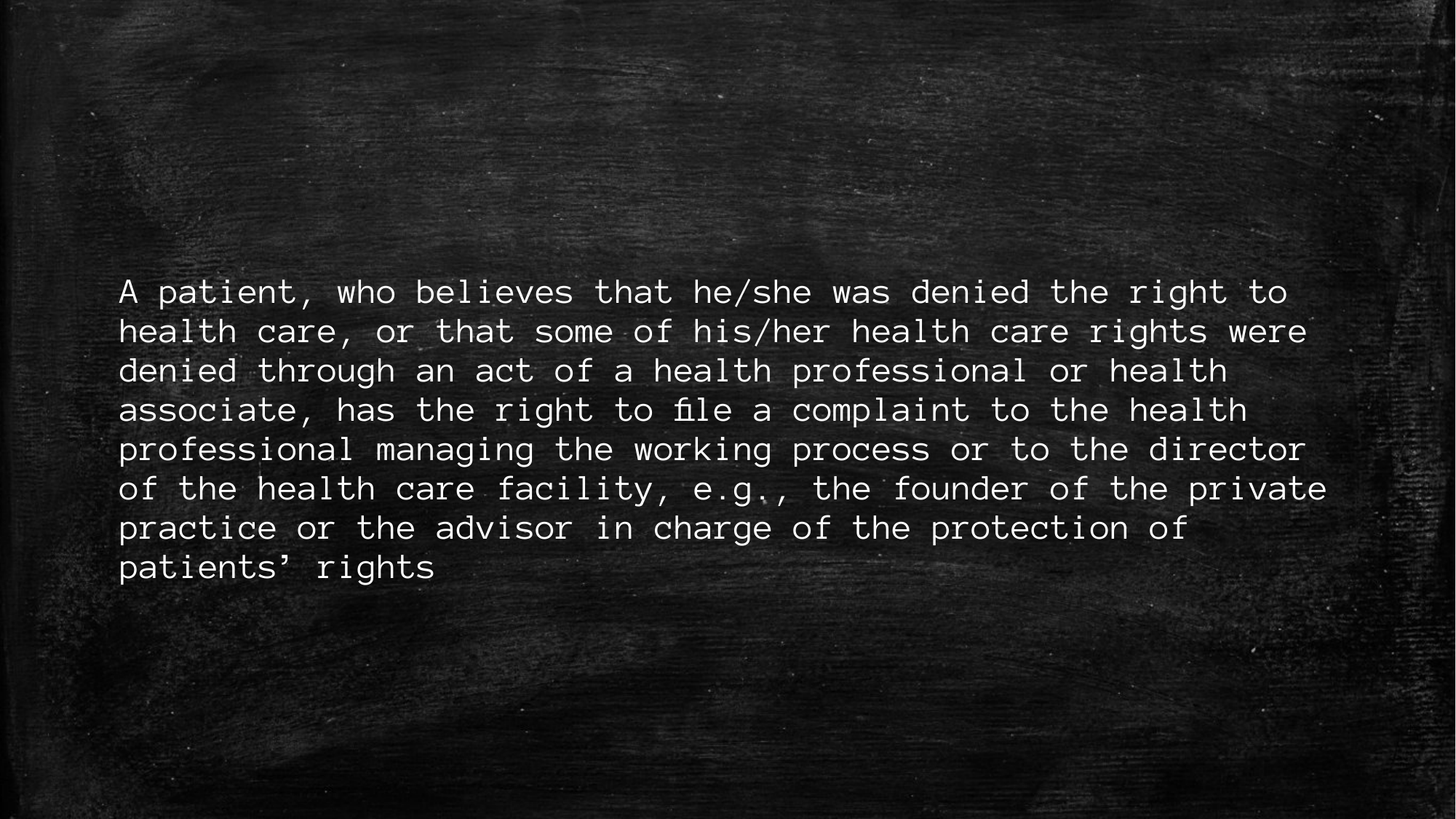

A patient, who believes that he/she was denied the right to health care, or that some of his/her health care rights were denied through an act of a health professional or health associate, has the right to ﬁle a complaint to the health professional managing the working process or to the director of the health care facility, e.g., the founder of the private practice or the advisor in charge of the protection of patients’ rights